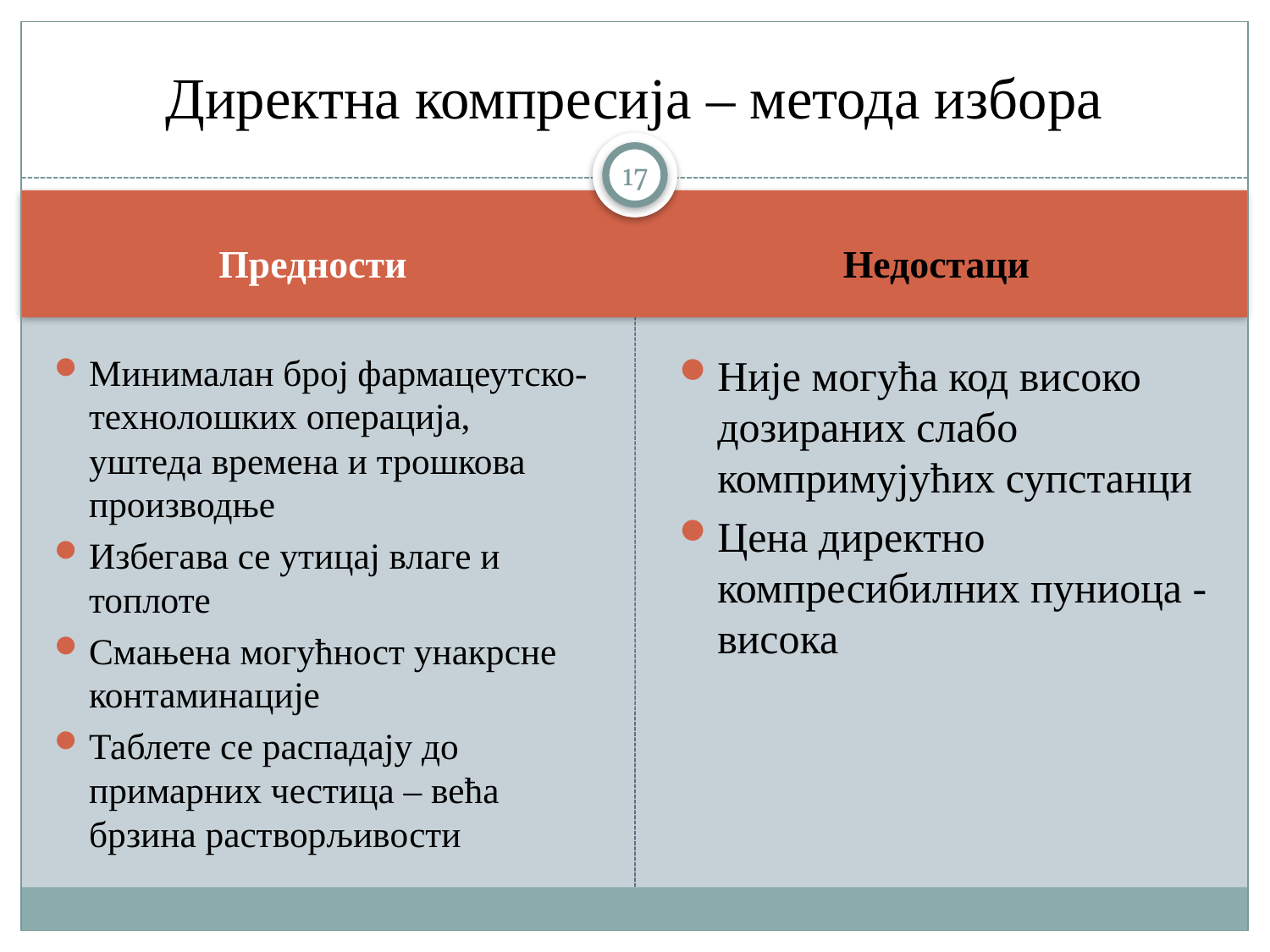

# Директна компресија – метода избора
17
Предности
Недостаци
Минималан број фармацеутско-технолошких операција, уштеда времена и трошкова производње
Избегава се утицај влаге и топлоте
Смањена могућност унакрсне контаминације
Таблете се распадају до примарних честица – већа брзина растворљивости

Није могућа код високо дозираних слабо компримујућих супстанци
Цена директно компресибилних пуниоца - висока